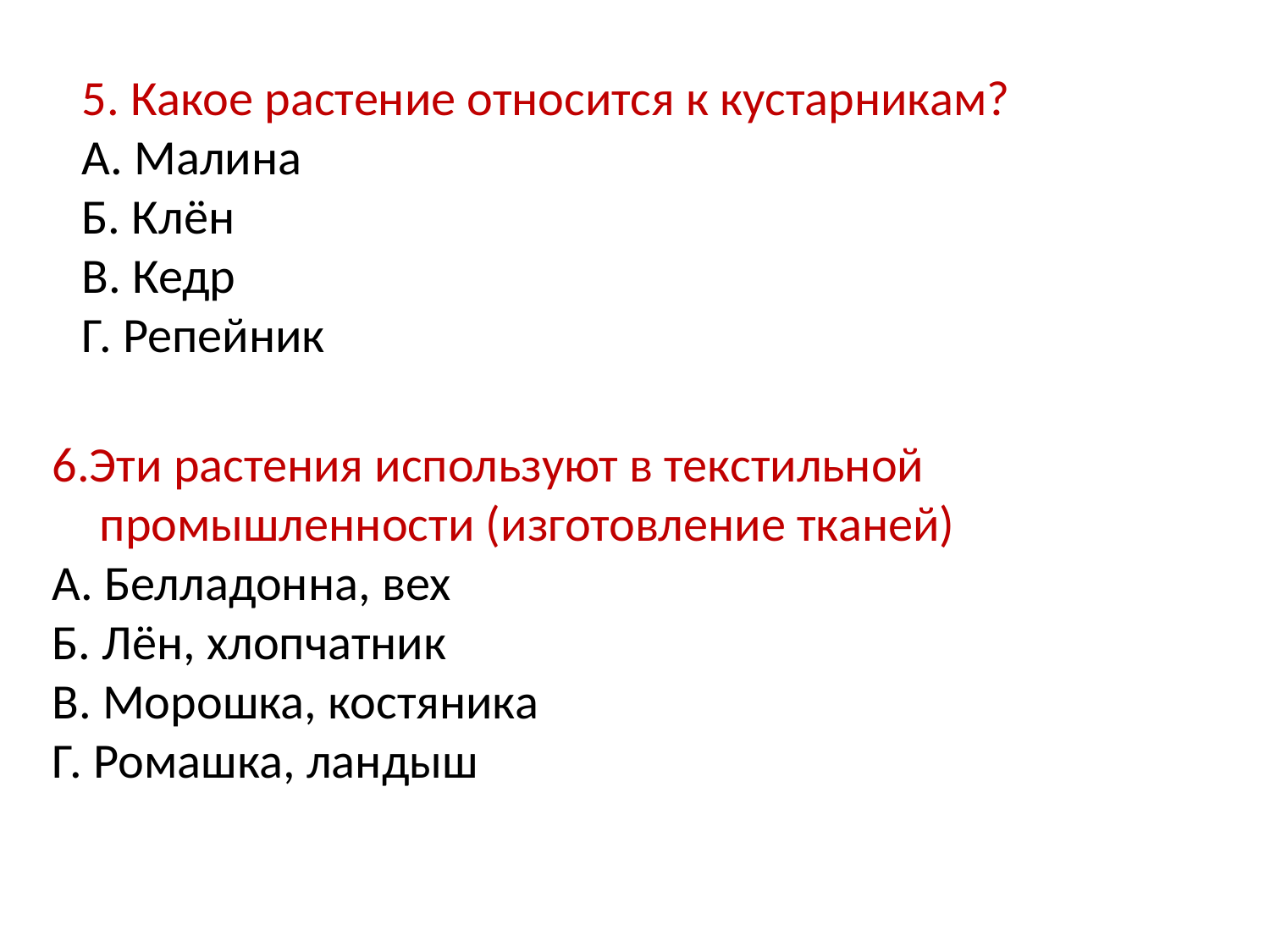

5. Какое растение относится к кустарникам?
А. Малина
Б. Клён
В. Кедр
Г. Репейник
6.Эти растения используют в текстильной промышленности (изготовление тканей)
А. Белладонна, вех
Б. Лён, хлопчатник
В. Морошка, костяника
Г. Ромашка, ландыш